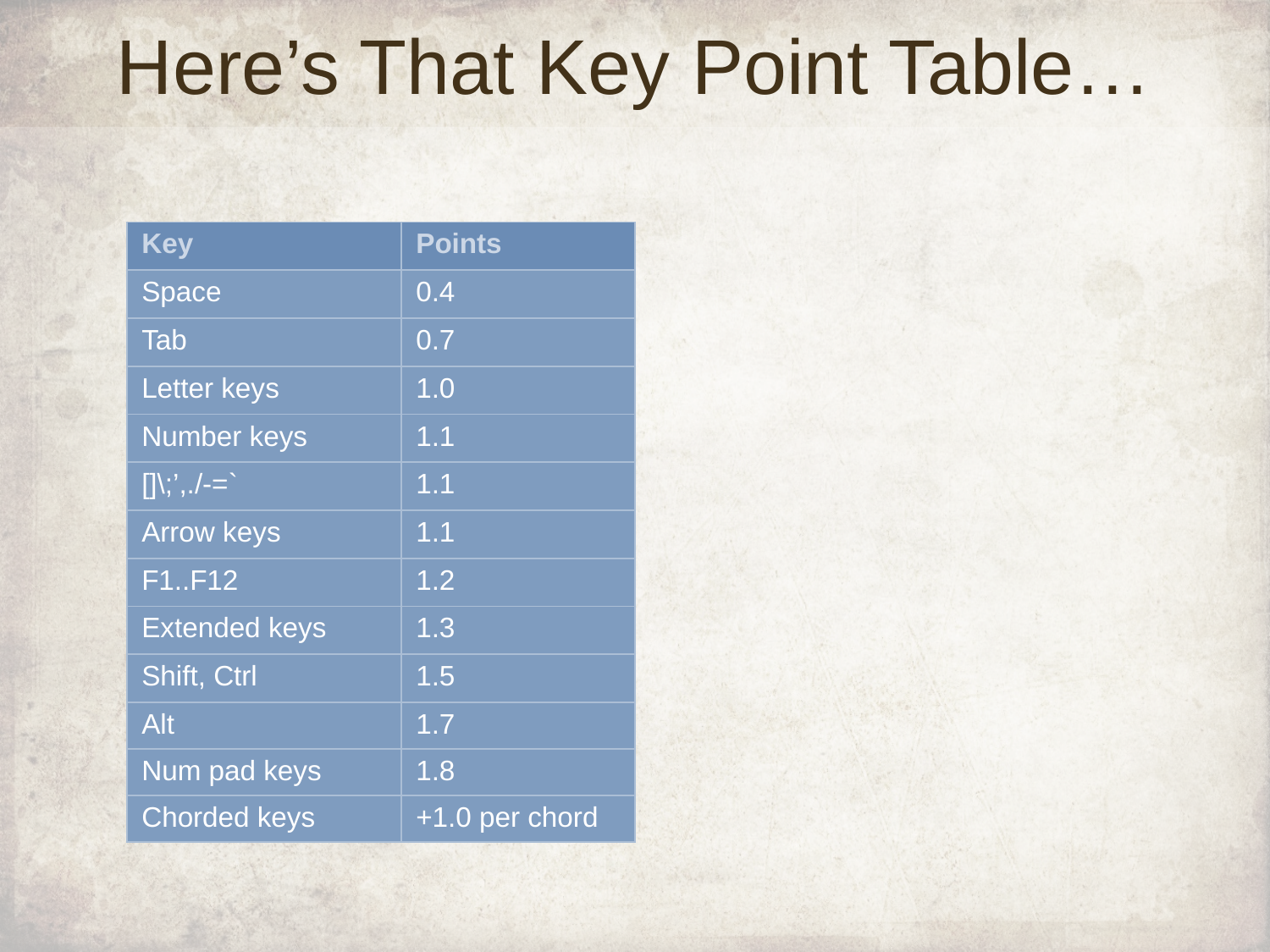

# Here’s That Key Point Table…
| Key | Points |
| --- | --- |
| Space | 0.4 |
| Tab | 0.7 |
| Letter keys | 1.0 |
| Number keys | 1.1 |
| []\;’,./-=` | 1.1 |
| Arrow keys | 1.1 |
| F1..F12 | 1.2 |
| Extended keys | 1.3 |
| Shift, Ctrl | 1.5 |
| Alt | 1.7 |
| Num pad keys | 1.8 |
| Chorded keys | +1.0 per chord |